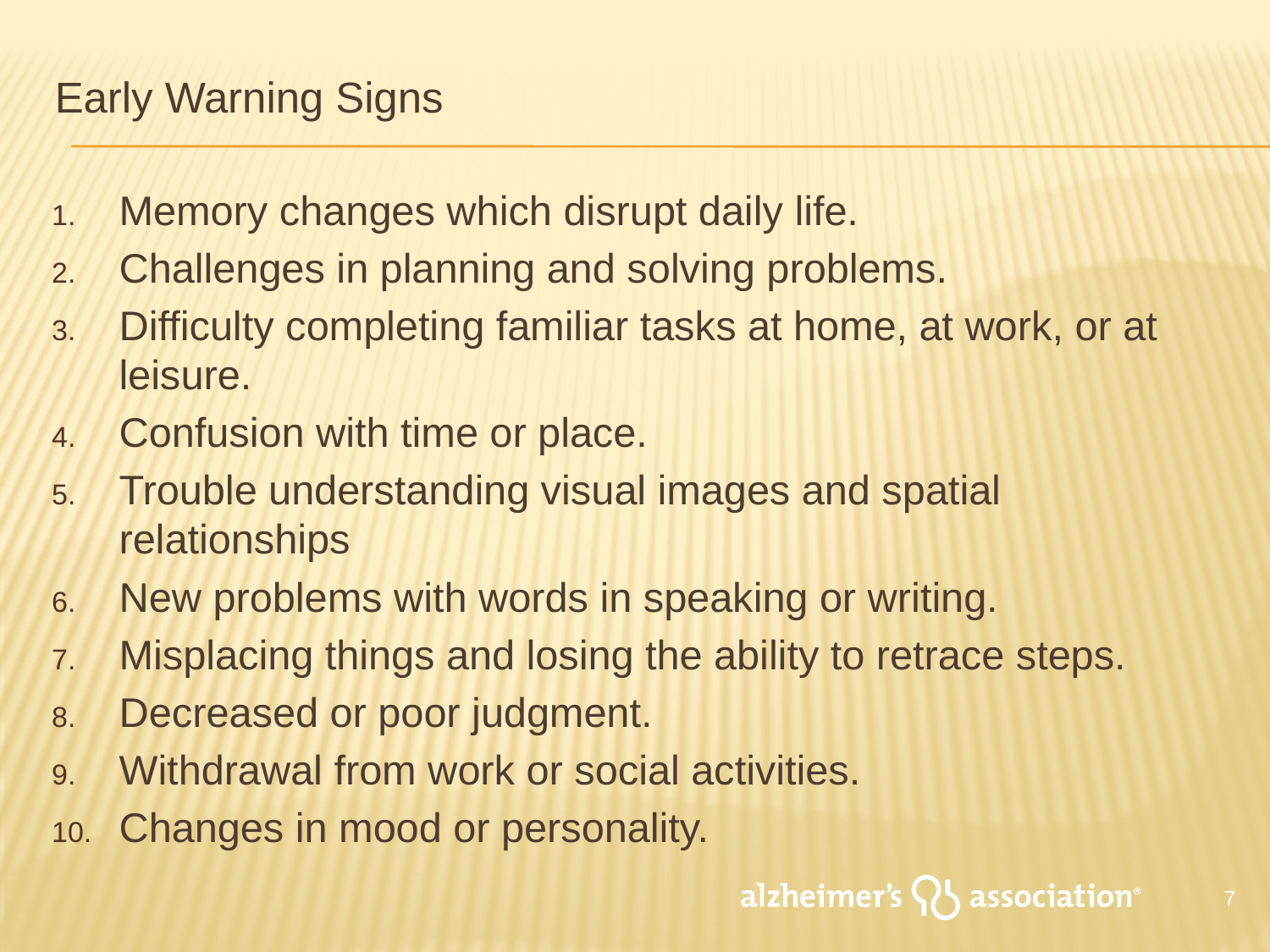

# Early Warning Signs
Memory changes which disrupt daily life.
Challenges in planning and solving problems.
Difficulty completing familiar tasks at home, at work, or at leisure.
Confusion with time or place.
Trouble understanding visual images and spatial relationships
New problems with words in speaking or writing.
Misplacing things and losing the ability to retrace steps.
Decreased or poor judgment.
Withdrawal from work or social activities.
Changes in mood or personality.
7